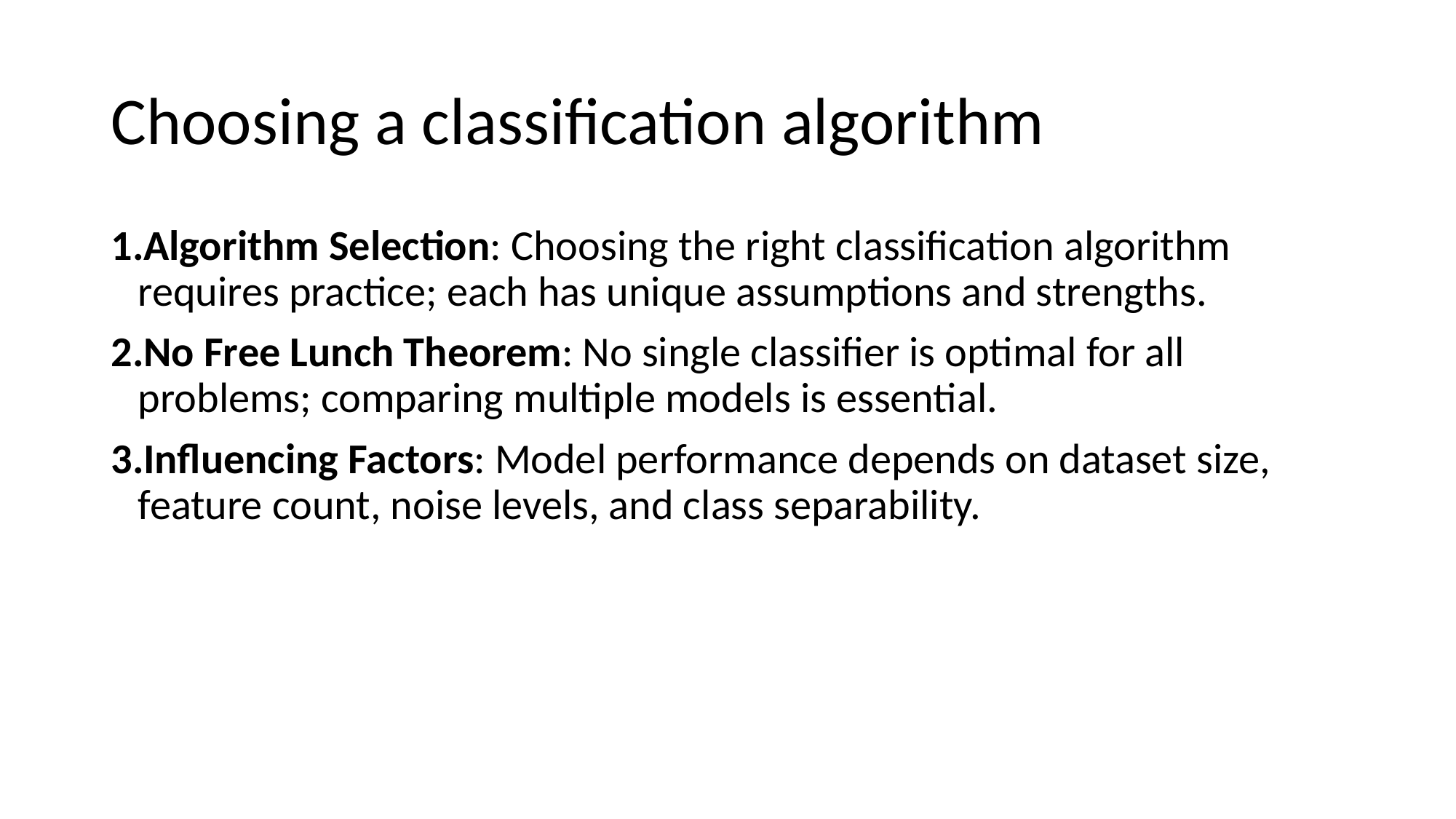

# Choosing a classification algorithm
Algorithm Selection: Choosing the right classification algorithm requires practice; each has unique assumptions and strengths.
No Free Lunch Theorem: No single classifier is optimal for all problems; comparing multiple models is essential.
Influencing Factors: Model performance depends on dataset size, feature count, noise levels, and class separability.